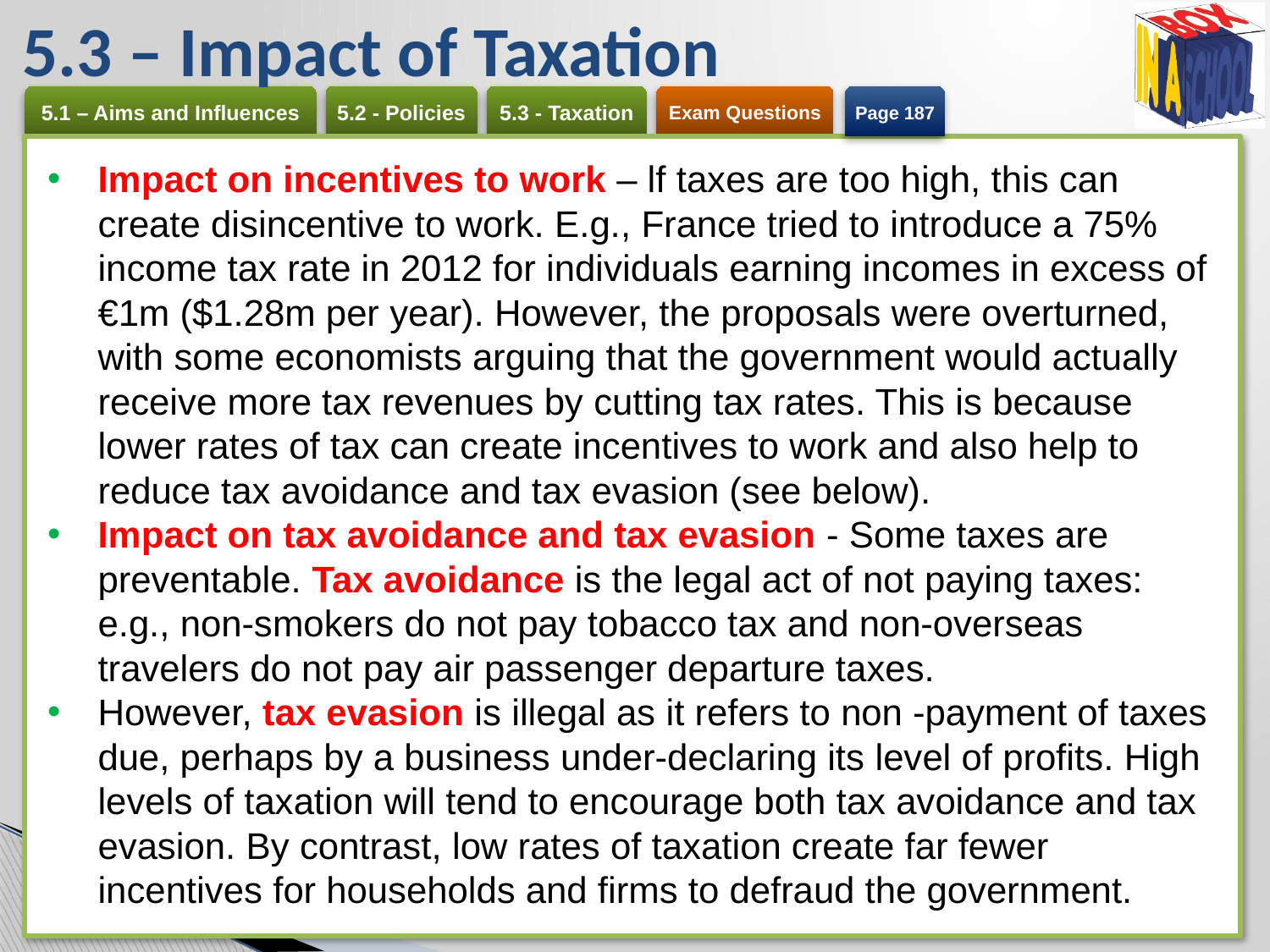

# 5.3 – Impact of Taxation
Page 187
Impact on incentives to work – lf taxes are too high, this can create disincentive to work. E.g., France tried to introduce a 75% income tax rate in 2012 for individuals earning incomes in excess of €1m ($1.28m per year). However, the proposals were overturned, with some economists arguing that the government would actually receive more tax revenues by cutting tax rates. This is because lower rates of tax can create incentives to work and also help to reduce tax avoidance and tax evasion (see below).
Impact on tax avoidance and tax evasion - Some taxes are preventable. Tax avoidance is the legal act of not paying taxes: e.g., non-smokers do not pay tobacco tax and non-overseas travelers do not pay air passenger departure taxes.
However, tax evasion is illegal as it refers to non -payment of taxes due, perhaps by a business under-declaring its level of profits. High levels of taxation will tend to encourage both tax avoidance and tax evasion. By contrast, low rates of taxation create far fewer incentives for households and firms to defraud the government.